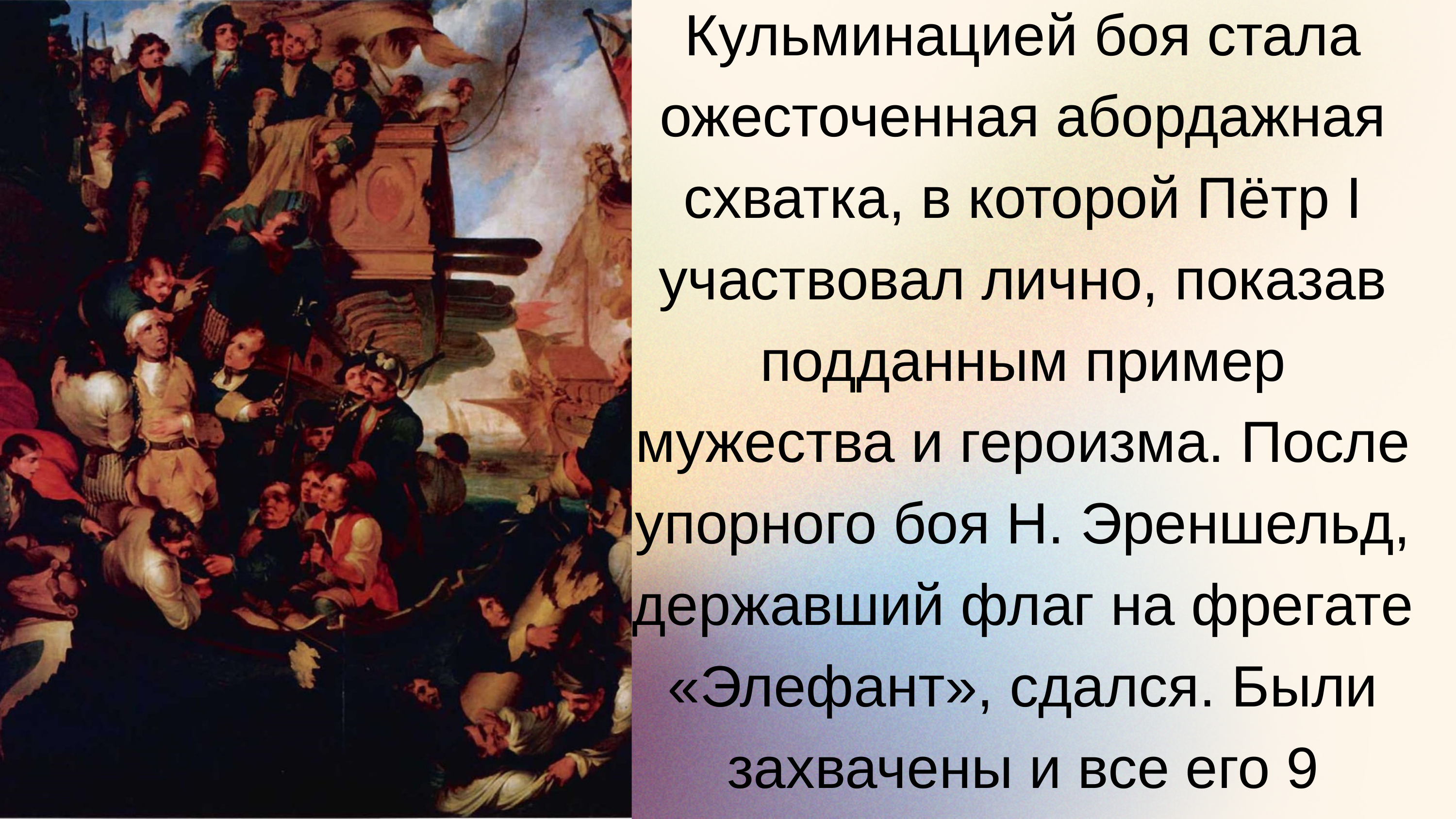

Кульминацией боя стала ожесточенная абордажная схватка, в которой Пётр I участвовал лично, показав подданным пример мужества и героизма. После упорного боя Н. Эреншельд, державший флаг на фрегате «Элефант», сдался. Были захвачены и все его 9 гребных судов.